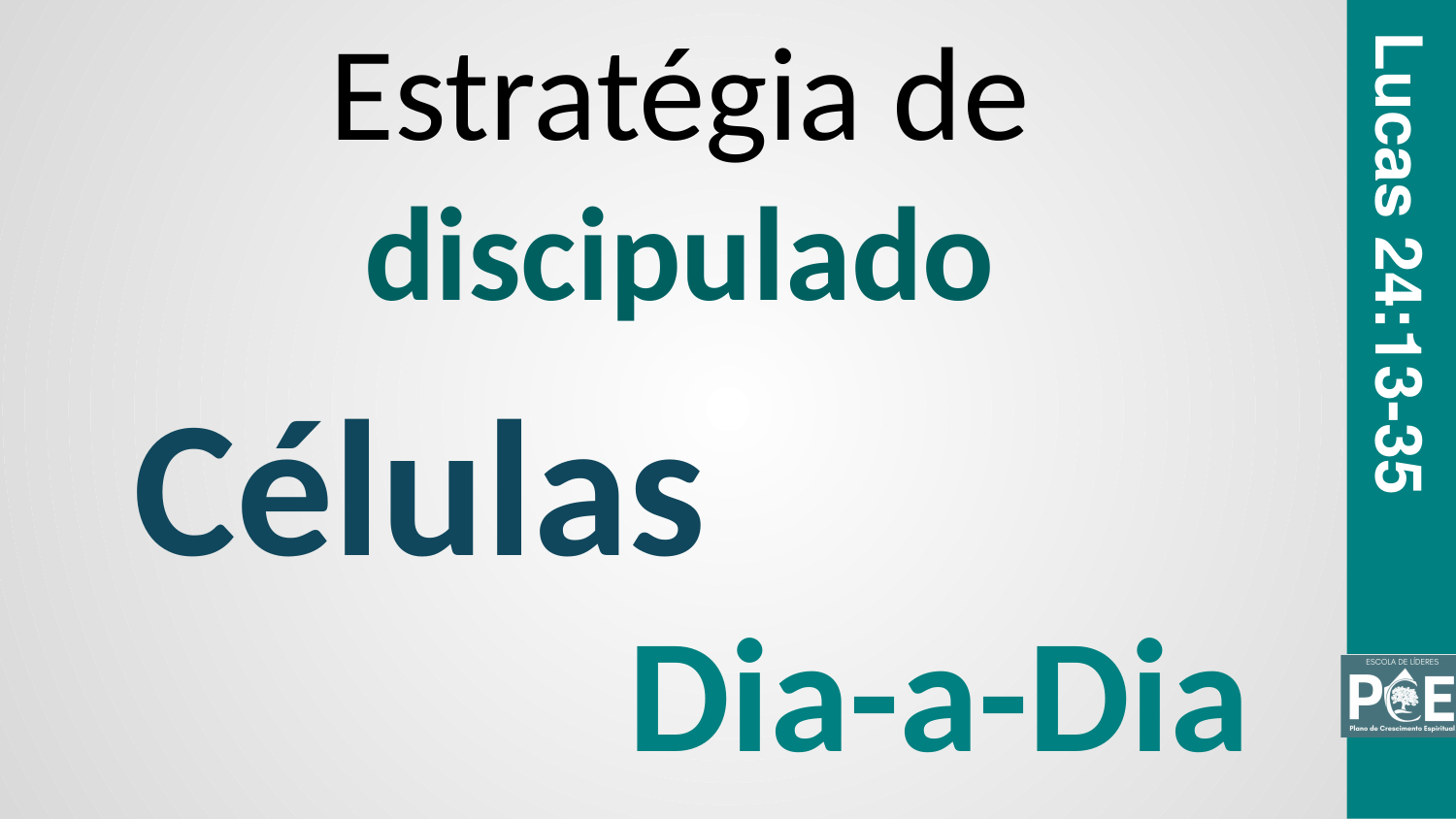

Estratégia de discipulado
Lucas 24:13-35
Células
Dia-a-Dia